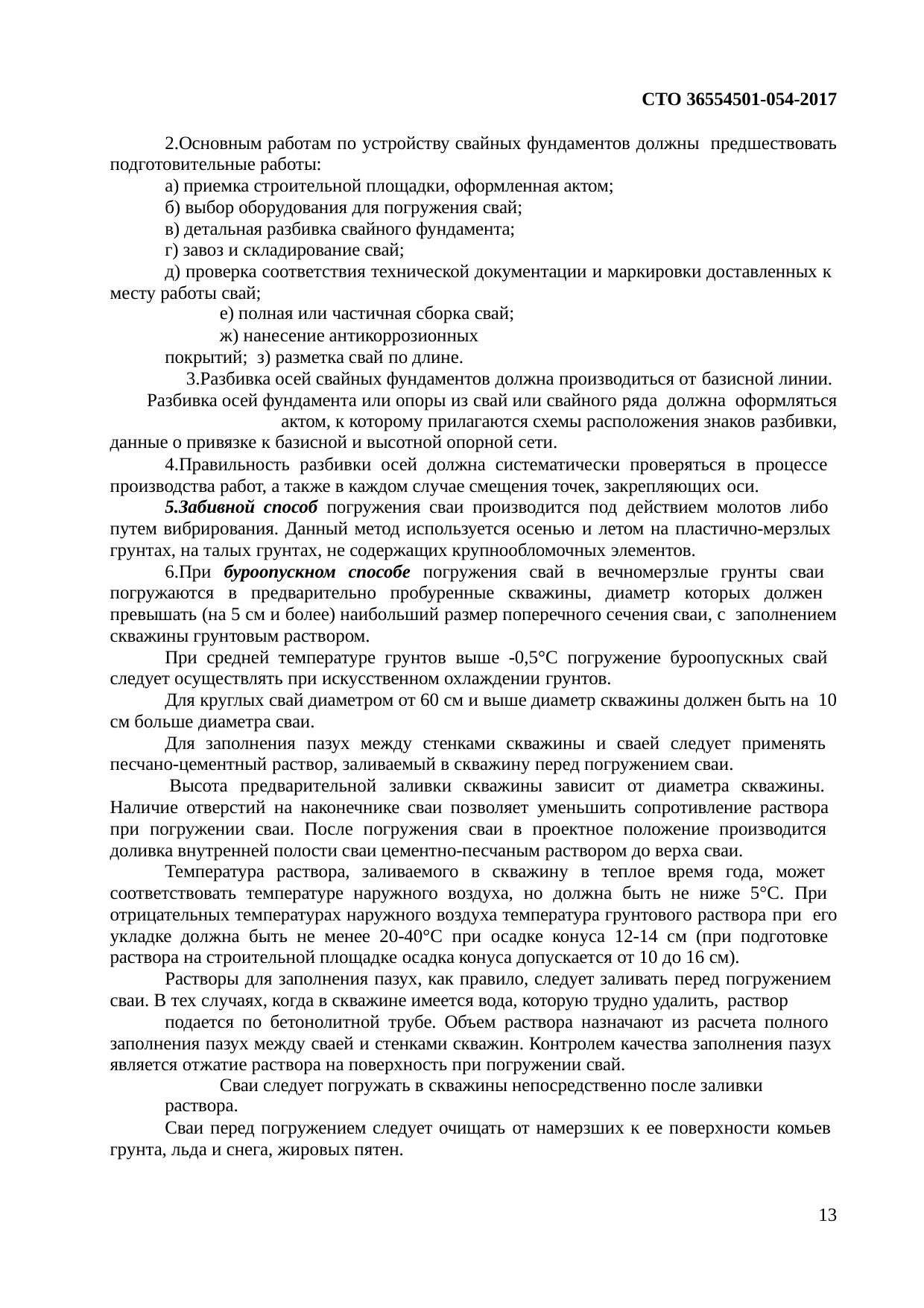

СТО 36554501-054-2017

Основным работам по устройству свайных фундаментов должны  предшествовать подготовительные работы:
а) приемка строительной площадки, оформленная актом;  б) выбор оборудования для погружения свай;
в) детальная разбивка свайного фундамента;  г) завоз и складирование свай;
д) проверка соответствия технической документации и маркировки доставленных к  месту работы свай;
е) полная или частичная сборка свай;
ж) нанесение антикоррозионных покрытий;  з) разметка свай по длине.
Разбивка осей свайных фундаментов должна производиться от базисной линии.  Разбивка осей фундамента или опоры из свай или свайного ряда должна  оформляться актом, к которому прилагаются схемы расположения знаков разбивки,
данные о привязке к базисной и высотной опорной сети.
Правильность разбивки осей должна систематически проверяться в процессе  производства работ, а также в каждом случае смещения точек, закрепляющих оси.
Забивной способ погружения сваи производится под действием молотов либо  путем вибрирования. Данный метод используется осенью и летом на пластично-мерзлых  грунтах, на талых грунтах, не содержащих крупнообломочных элементов.
При буроопускном способе погружения свай в вечномерзлые грунты сваи  погружаются в предварительно пробуренные скважины, диаметр которых должен  превышать (на 5 см и более) наибольший размер поперечного сечения сваи, с  заполнением скважины грунтовым раствором.
При средней температуре грунтов выше -0,5°С погружение буроопускных свай  следует осуществлять при искусственном охлаждении грунтов.
Для круглых свай диаметром от 60 см и выше диаметр скважины должен быть на  10 см больше диаметра сваи.
Для заполнения пазух между стенками скважины и сваей следует применять  песчано-цементный раствор, заливаемый в скважину перед погружением сваи.
Высота предварительной заливки скважины зависит от диаметра скважины.  Наличие отверстий на наконечнике сваи позволяет уменьшить сопротивление раствора  при погружении сваи. После погружения сваи в проектное положение производится  доливка внутренней полости сваи цементно-песчаным раствором до верха сваи.
Температура раствора, заливаемого в скважину в теплое время года, может  соответствовать температуре наружного воздуха, но должна быть не ниже 5°С. При  отрицательных температурах наружного воздуха температура грунтового раствора при  его укладке должна быть не менее 20-40°С при осадке конуса 12-14 см (при подготовке  раствора на строительной площадке осадка конуса допускается от 10 до 16 см).
Растворы для заполнения пазух, как правило, следует заливать перед погружением  сваи. В тех случаях, когда в скважине имеется вода, которую трудно удалить, раствор
подается по бетонолитной трубе. Объем раствора назначают из расчета полного  заполнения пазух между сваей и стенками скважин. Контролем качества заполнения пазух  является отжатие раствора на поверхность при погружении свай.
Сваи следует погружать в скважины непосредственно после заливки раствора.
Сваи перед погружением следует очищать от намерзших к ее поверхности комьев  грунта, льда и снега, жировых пятен.

13